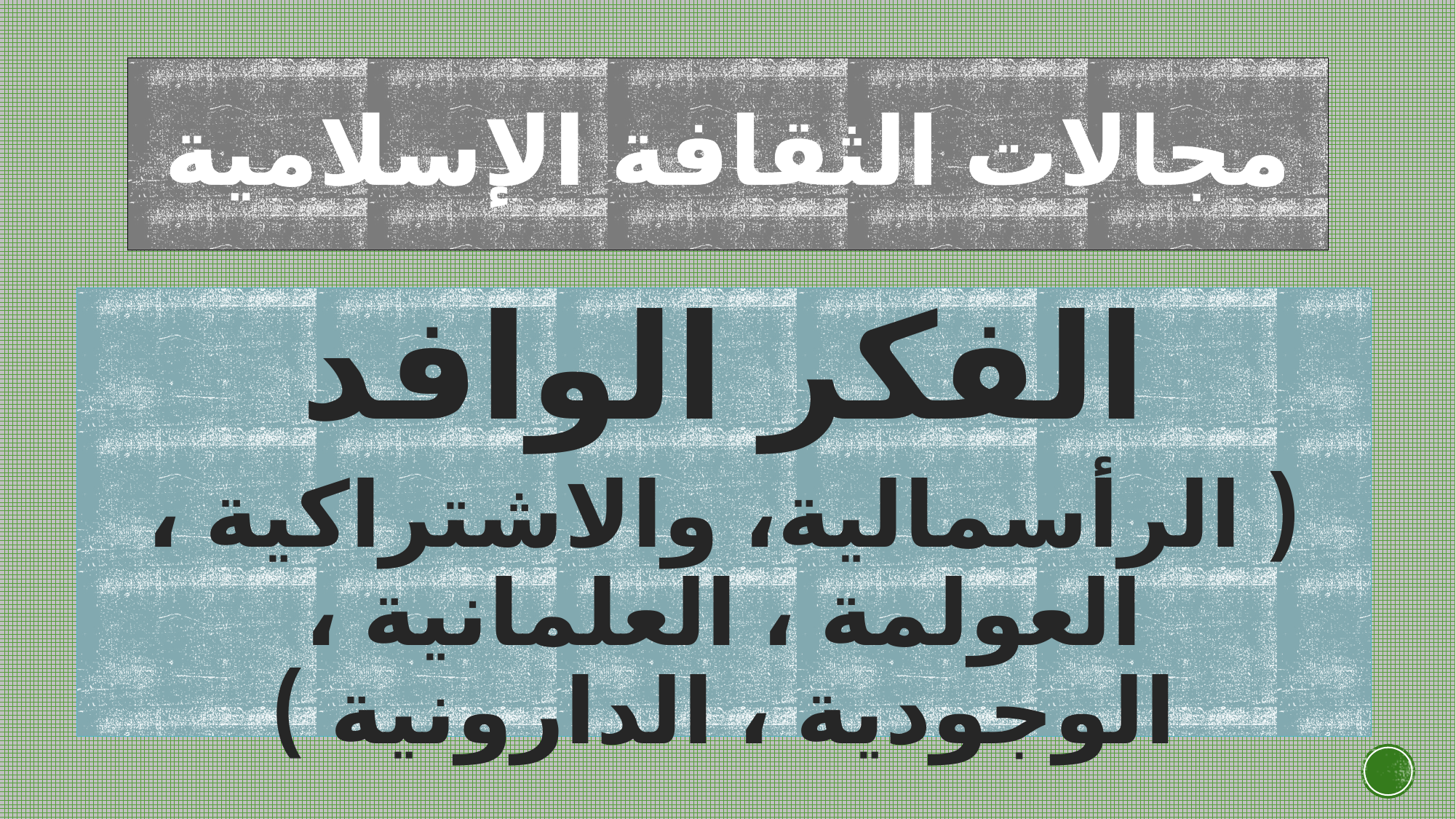

# مجالات الثقافة الإسلامية
الفكر الوافد
( الرأسمالية، والاشتراكية ، العولمة ، العلمانية ، الوجودية ، الدارونية )